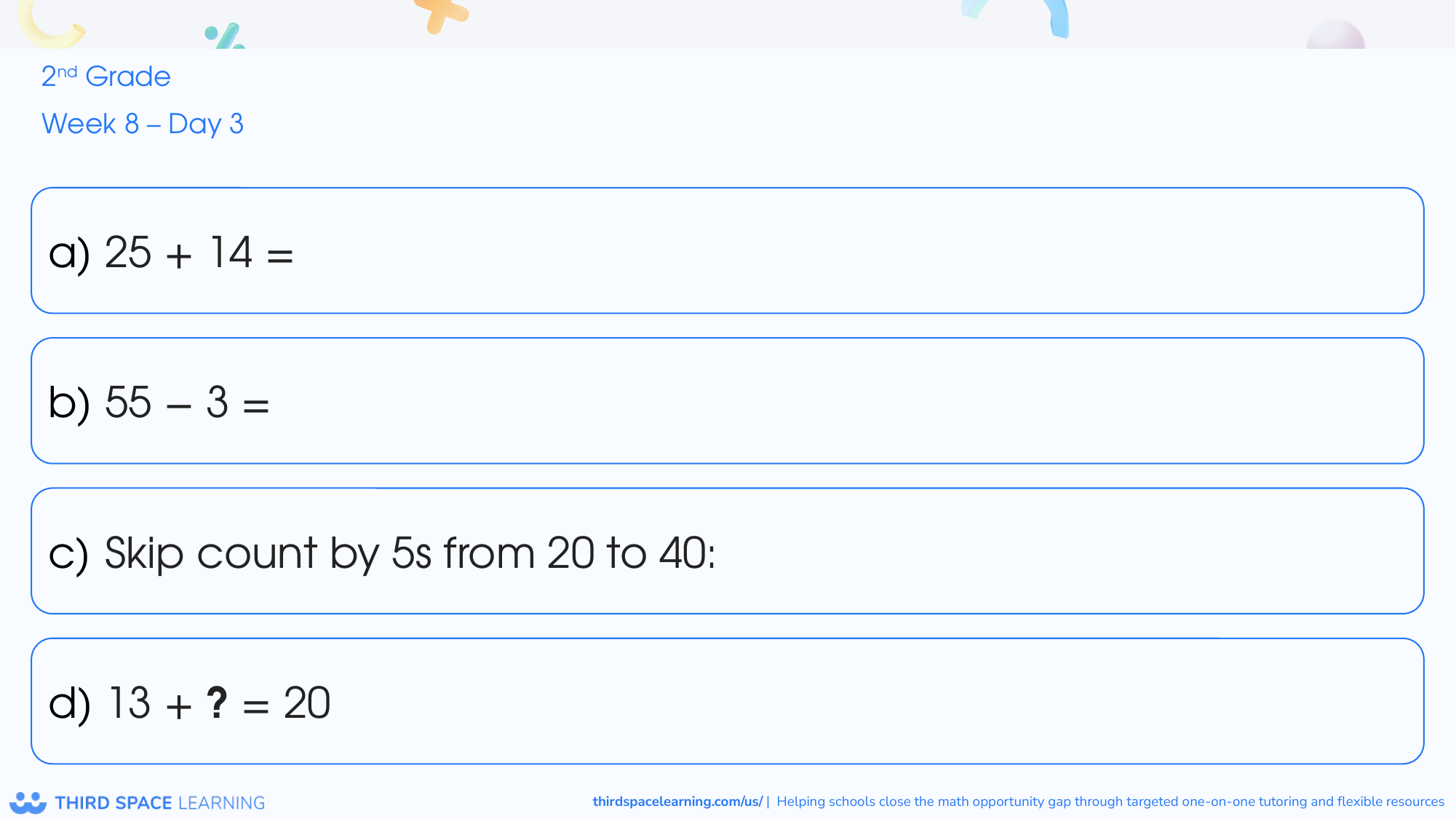

2nd Grade
Week 8 – Day 3
25 + 14 =
55 − 3 =
Skip count by 5s from 20 to 40:
13 + ? = 20